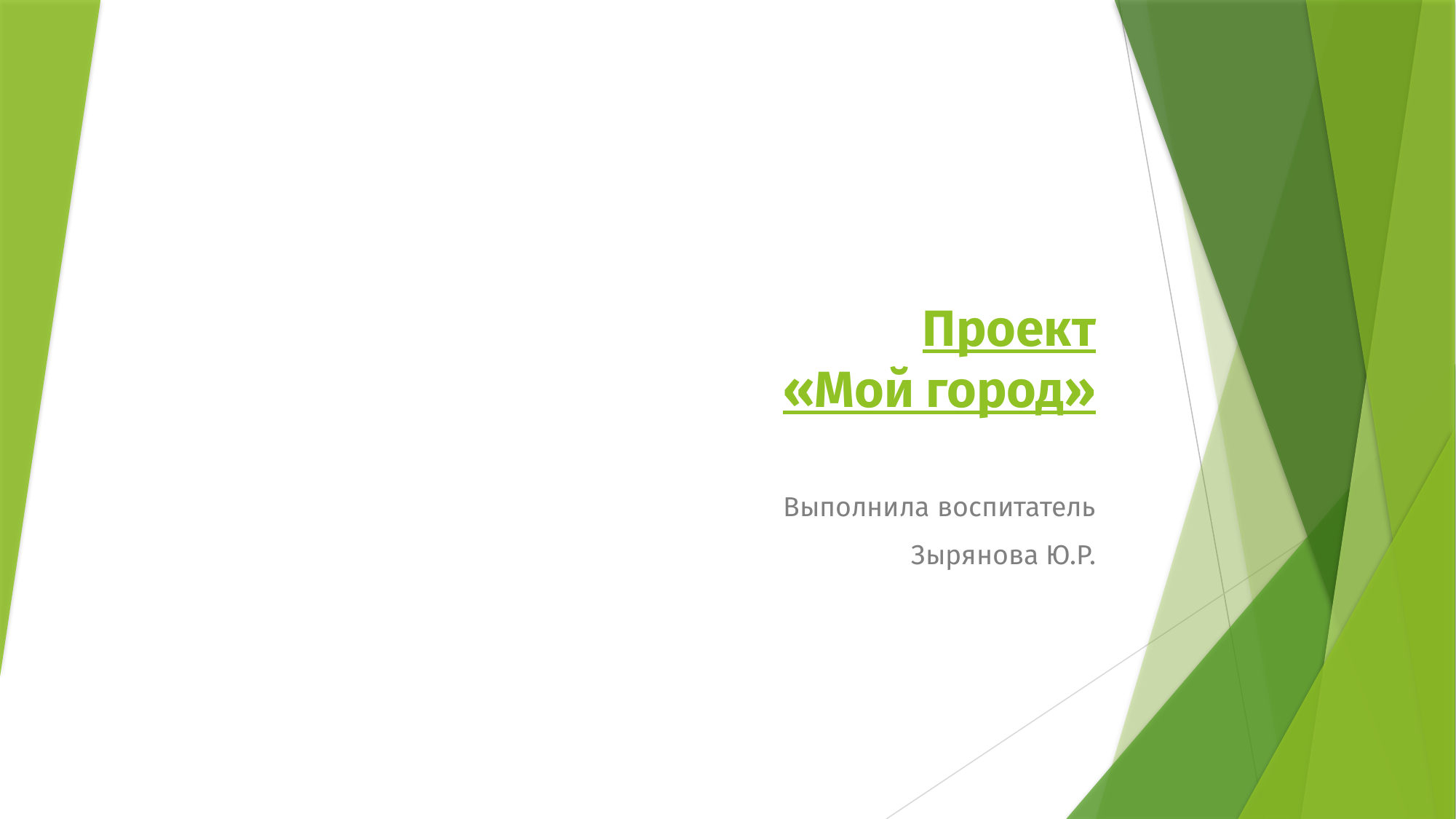

# Проект «Мой город»
Выполнила воспитатель
Зырянова Ю.Р.